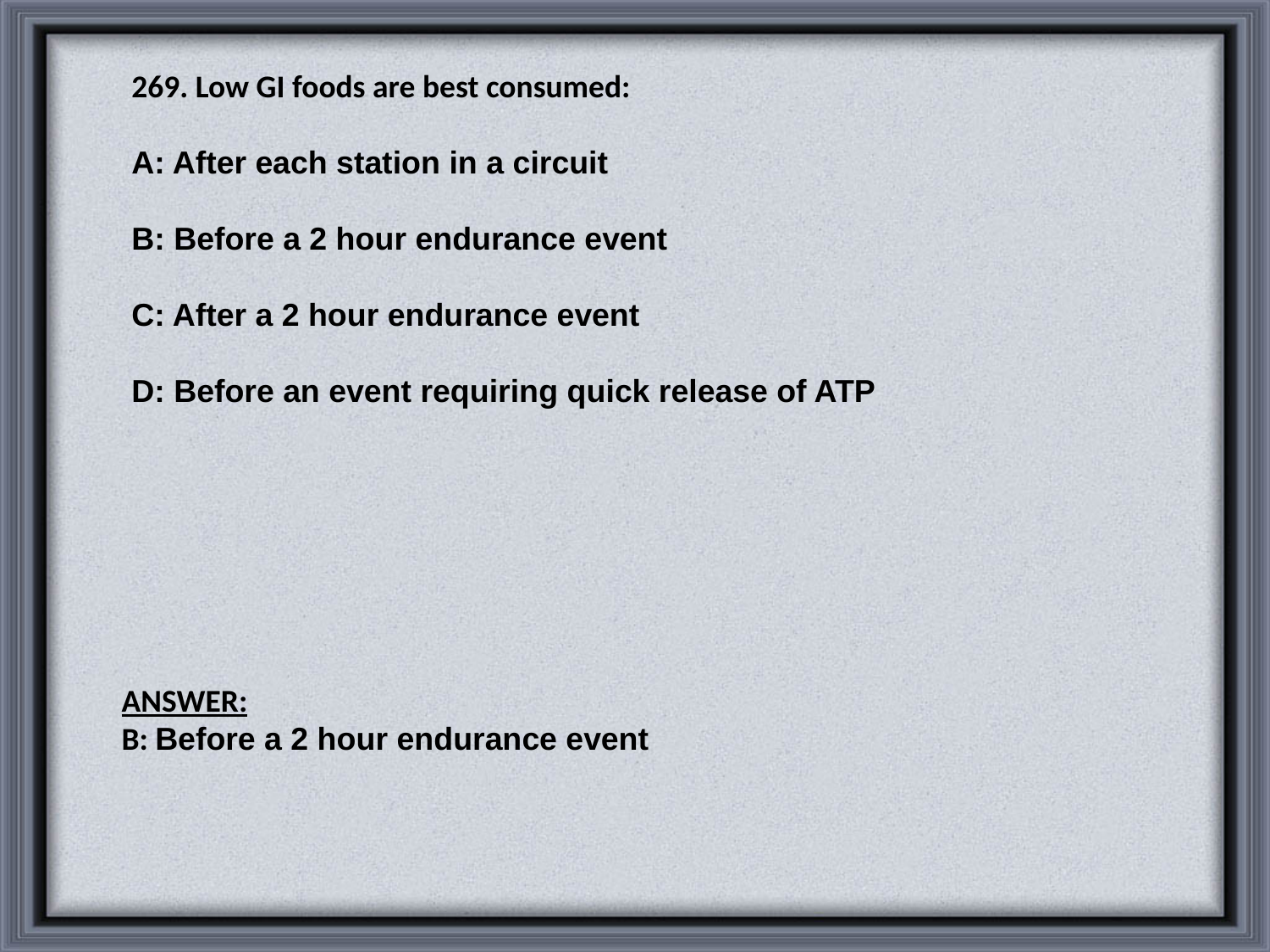

269. Low GI foods are best consumed:

A: After each station in a circuit

B: Before a 2 hour endurance event

C: After a 2 hour endurance event

D: Before an event requiring quick release of ATP

ANSWER:
B: Before a 2 hour endurance event